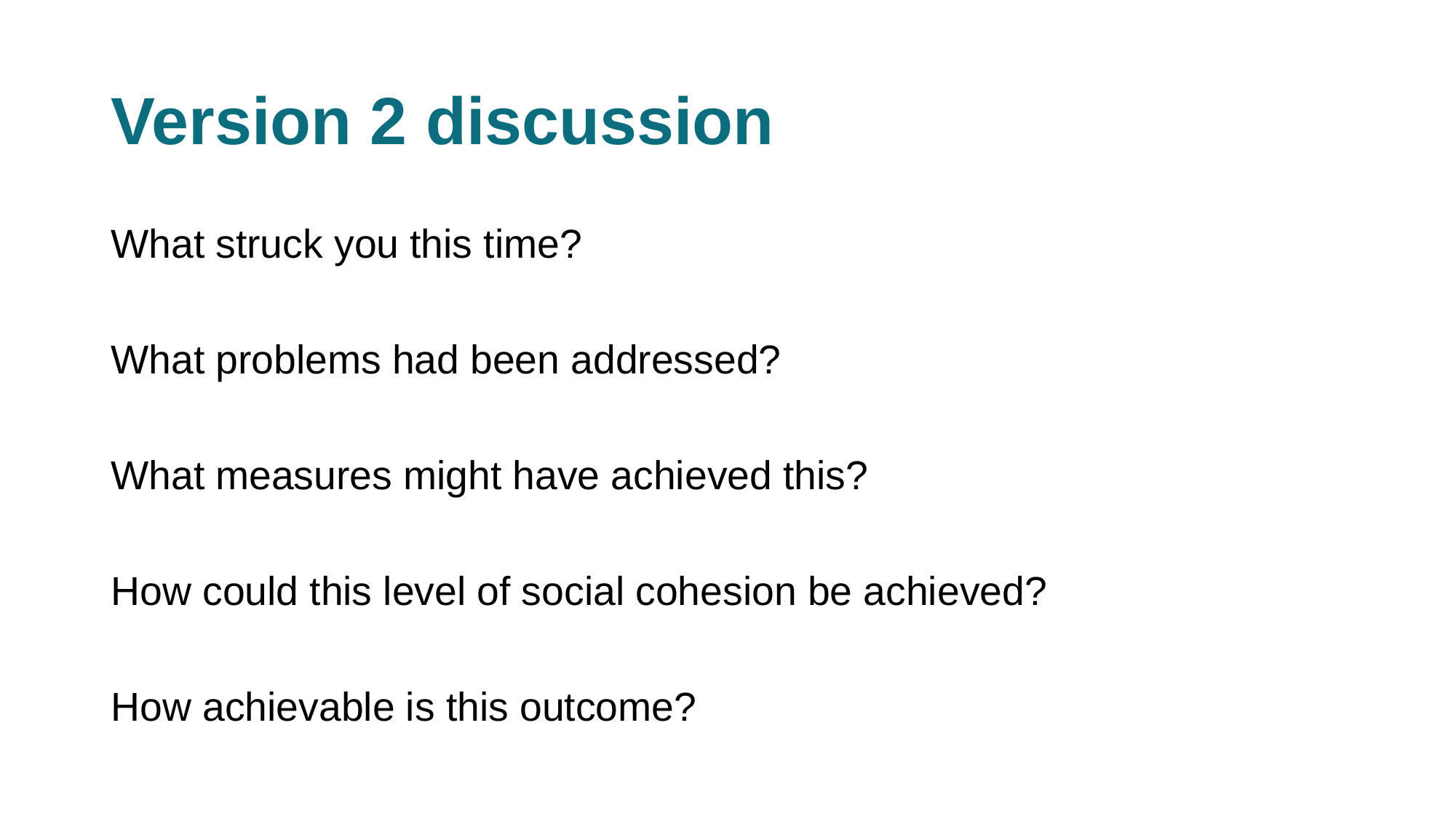

# Version 2 discussion
What struck you this time?

What problems had been addressed?

What measures might have achieved this?

How could this level of social cohesion be achieved?

How achievable is this outcome?